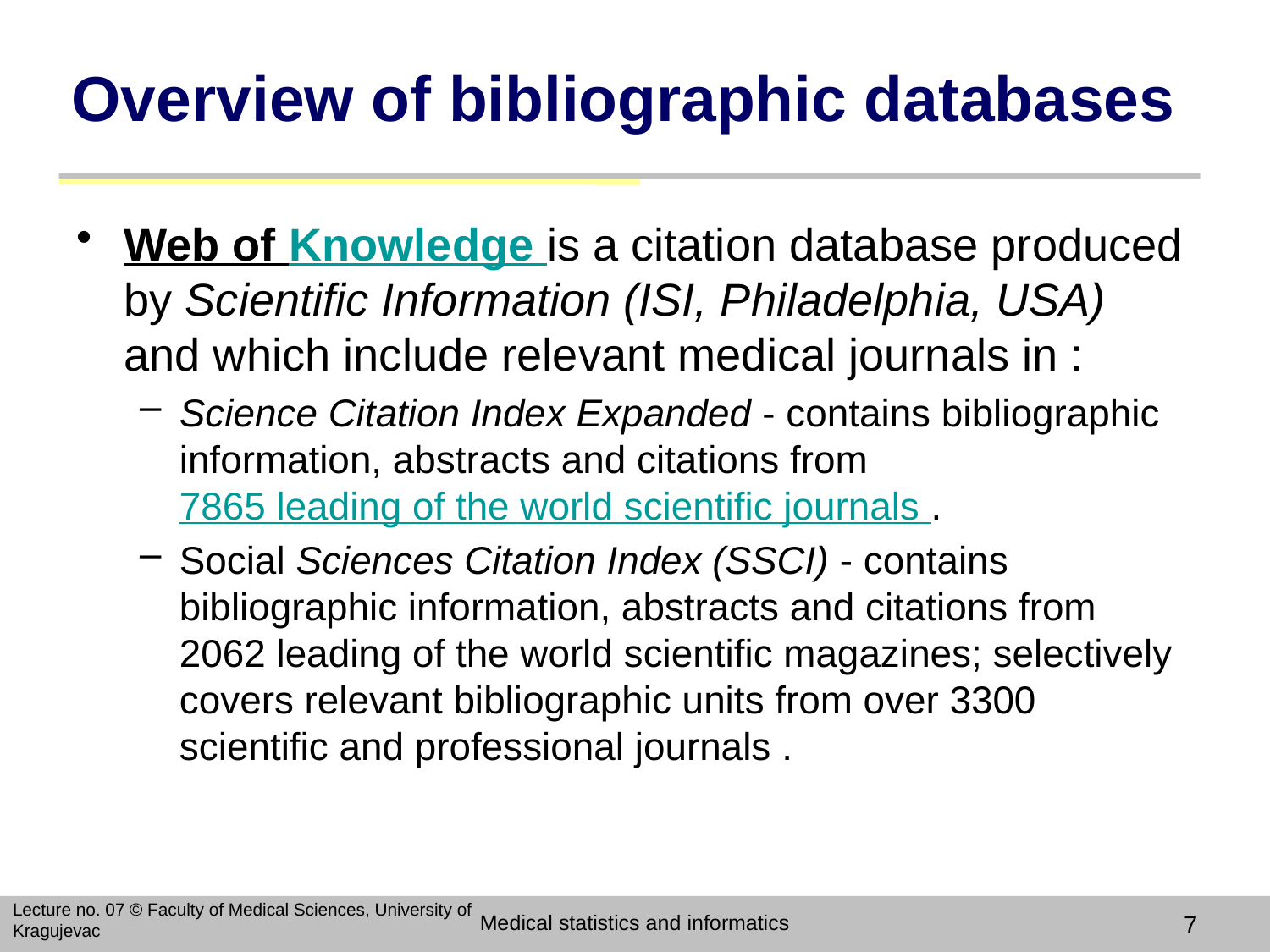

# Overview of bibliographic databases
Web of Knowledge is a citation database produced by Scientific Information (ISI, Philadelphia, USA) and which include relevant medical journals in :
Science Citation Index Expanded - contains bibliographic information, abstracts and citations from 7865 leading of the world scientific journals .
Social Sciences Citation Index (SSCI) - contains bibliographic information, abstracts and citations from 2062 leading of the world scientific magazines; selectively covers relevant bibliographic units from over 3300 scientific and professional journals .
Lecture no. 07 © Faculty of Medical Sciences, University of Kragujevac
Medical statistics and informatics
7